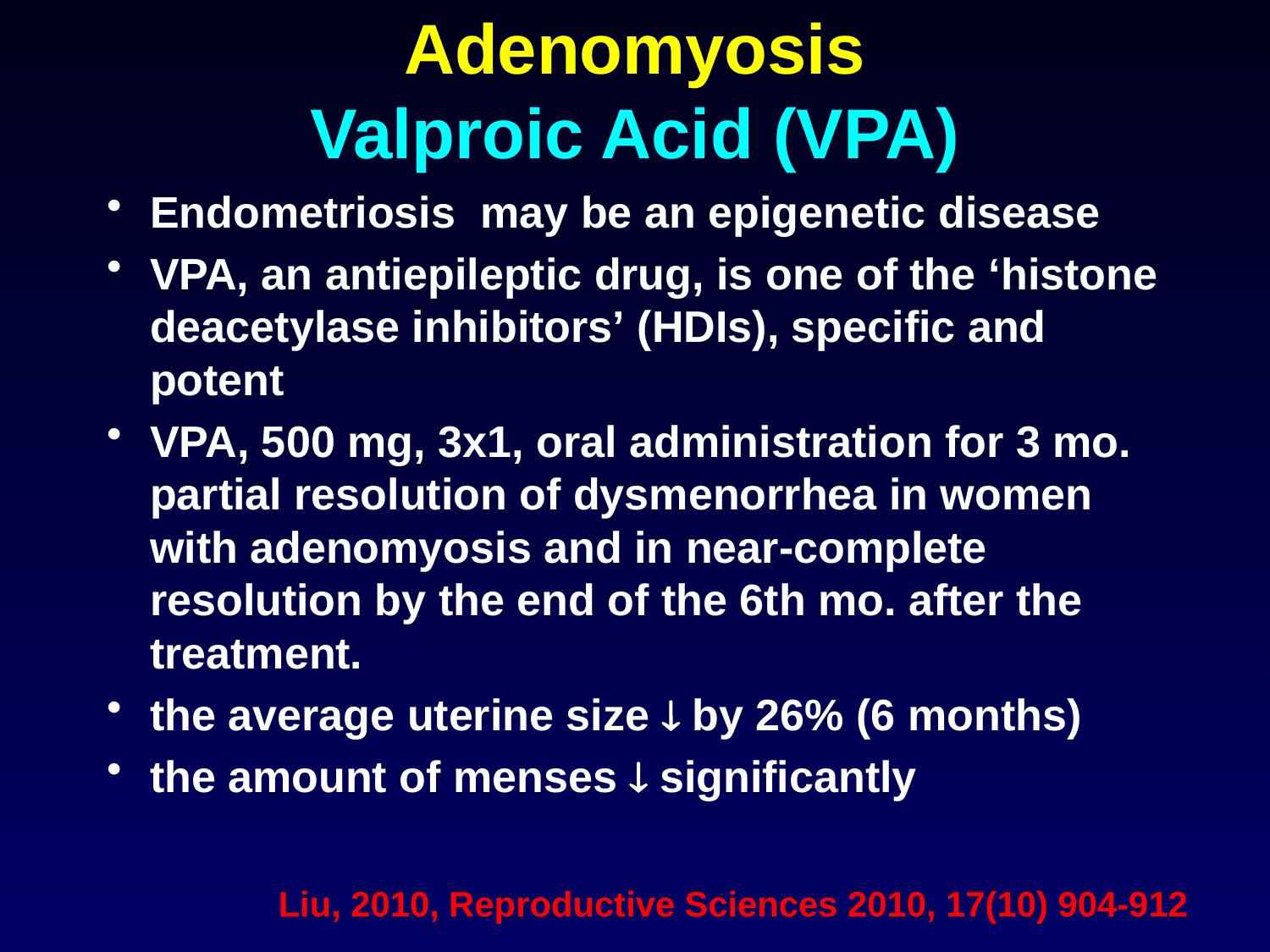

# Adenomyosis Valproic Acid (VPA)
Endometriosis  may be an epigenetic disease
VPA, an antiepileptic drug, is one of the ‘histone deacetylase inhibitors’ (HDIs), specific and potent
VPA, 500 mg, 3x1, oral administration for 3 mo. partial resolution of dysmenorrhea in women with adenomyosis and in near-complete resolution by the end of the 6th mo. after the treatment.
the average uterine size ↓ by 26% (6 months)
the amount of menses ↓ significantly

Liu, 2010, Reproductive Sciences 2010, 17(10) 904-912